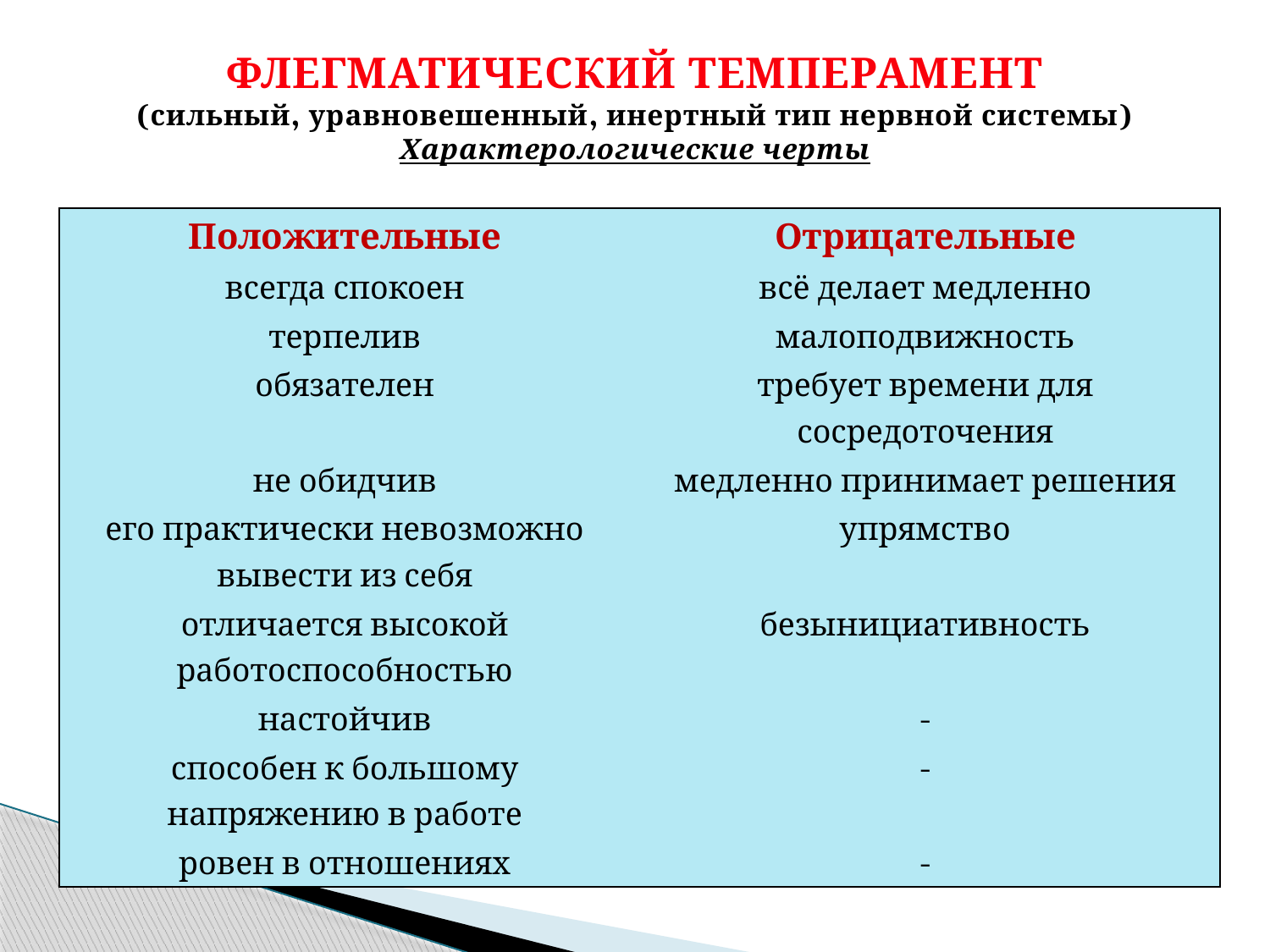

ФЛЕГМАТИЧЕСКИЙ ТЕМПЕРАМЕНТ
(сильный, уравновешенный, инертный тип нервной системы)
Характерологические черты

| Положительные | Отрицательные |
| --- | --- |
| всегда спокоен | всё делает медленно |
| терпелив | малоподвижность |
| обязателен | требует времени для сосредоточения |
| не обидчив | медленно принимает решения |
| его практически невозможно вывести из себя | упрямство |
| отличается высокой работоспособностью | безынициативность |
| настойчив | - |
| способен к большому напряжению в работе | - |
| ровен в отношениях | - |